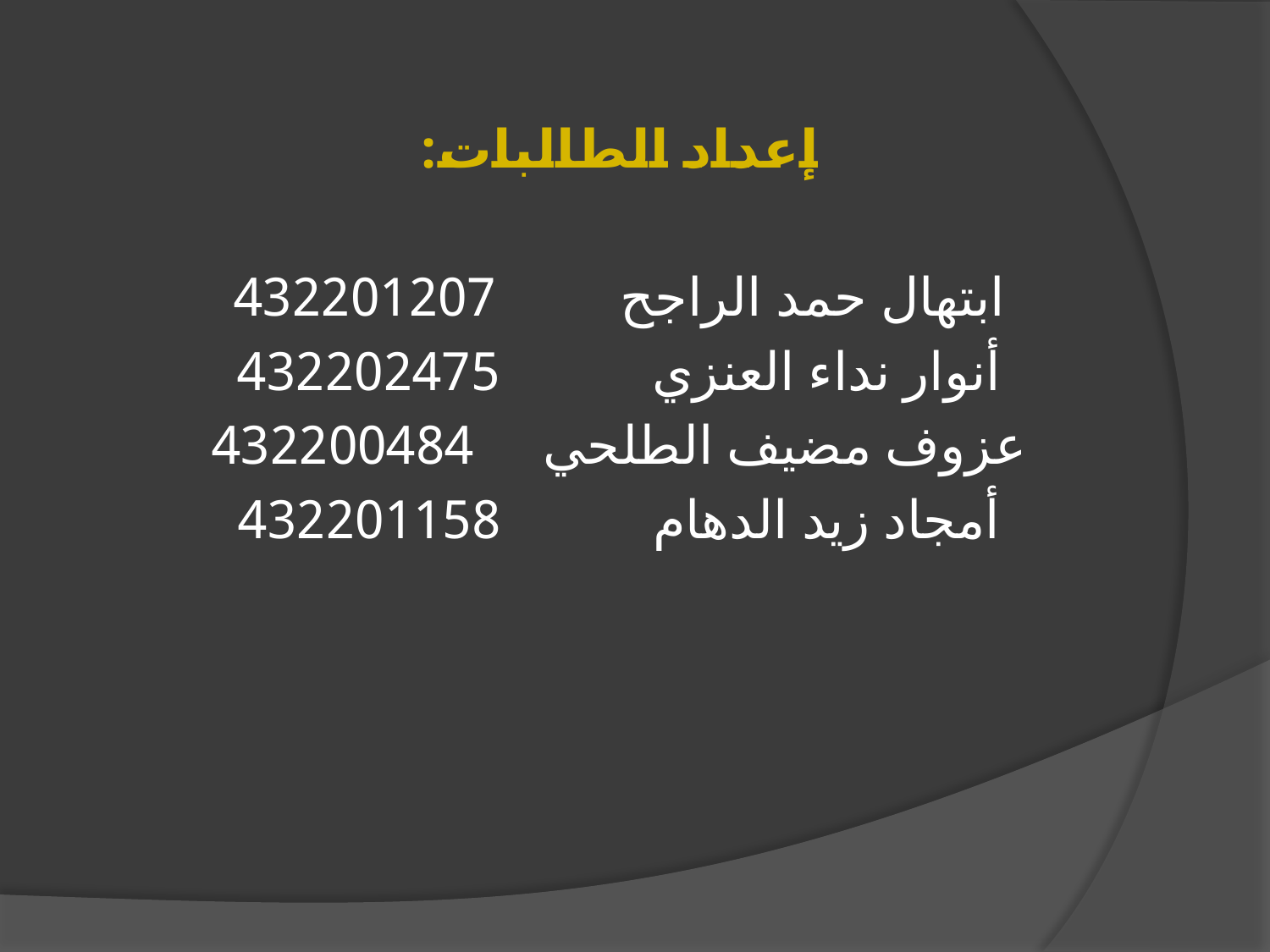

إعداد الطالبات:

ابتهال حمد الراجح         432201207
أنوار نداء العنزي           432202475
عزوف مضيف الطلحي     432200484
أمجاد زيد الدهام           432201158